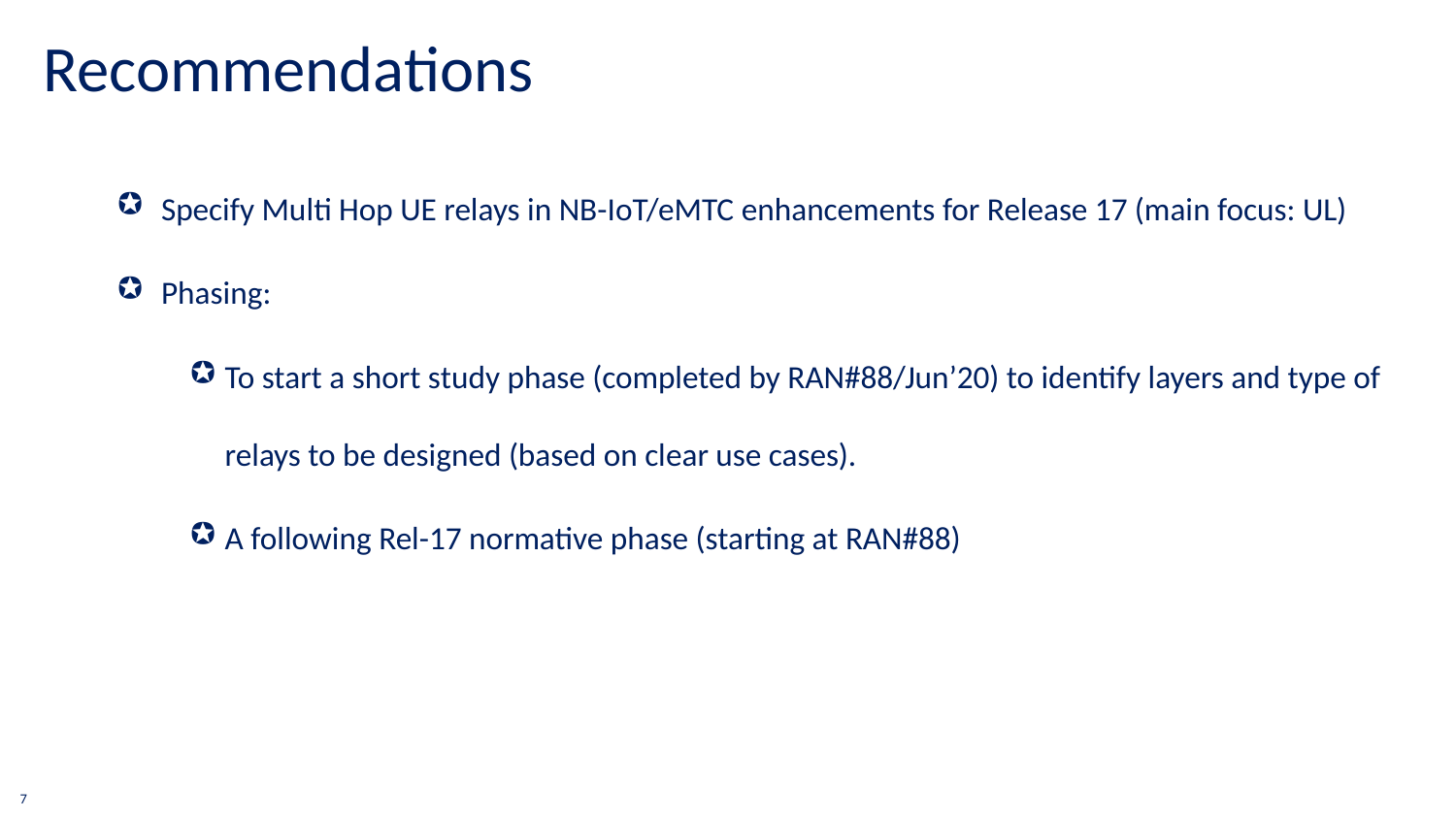

Recommendations
Specify Multi Hop UE relays in NB-IoT/eMTC enhancements for Release 17 (main focus: UL)
Phasing:
To start a short study phase (completed by RAN#88/Jun’20) to identify layers and type of relays to be designed (based on clear use cases).
A following Rel-17 normative phase (starting at RAN#88)